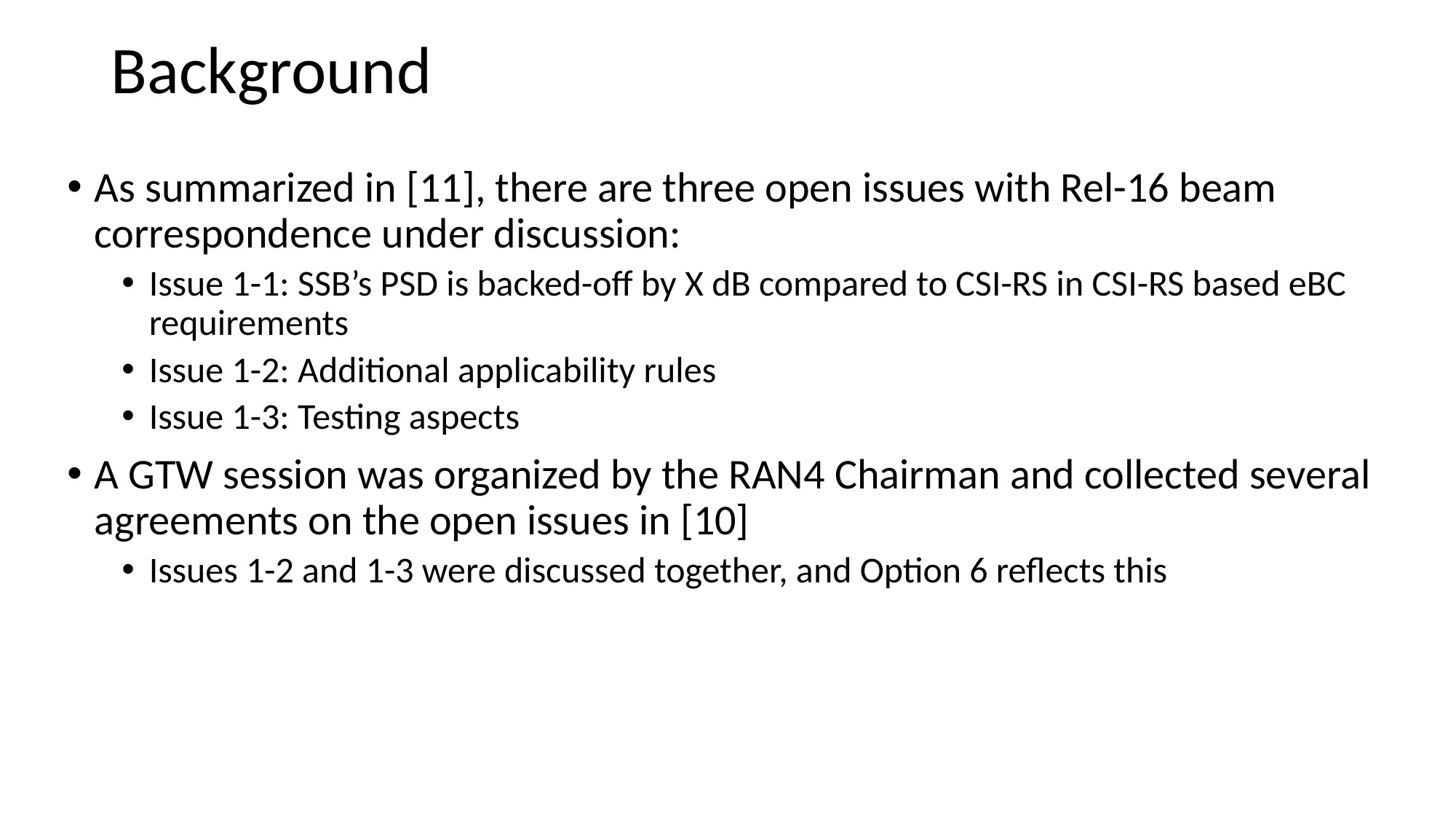

Background
As summarized in [11], there are three open issues with Rel-16 beam correspondence under discussion:
Issue 1-1: SSB’s PSD is backed-off by X dB compared to CSI-RS in CSI-RS based eBC requirements
Issue 1-2: Additional applicability rules
Issue 1-3: Testing aspects
A GTW session was organized by the RAN4 Chairman and collected several agreements on the open issues in [10]
Issues 1-2 and 1-3 were discussed together, and Option 6 reflects this